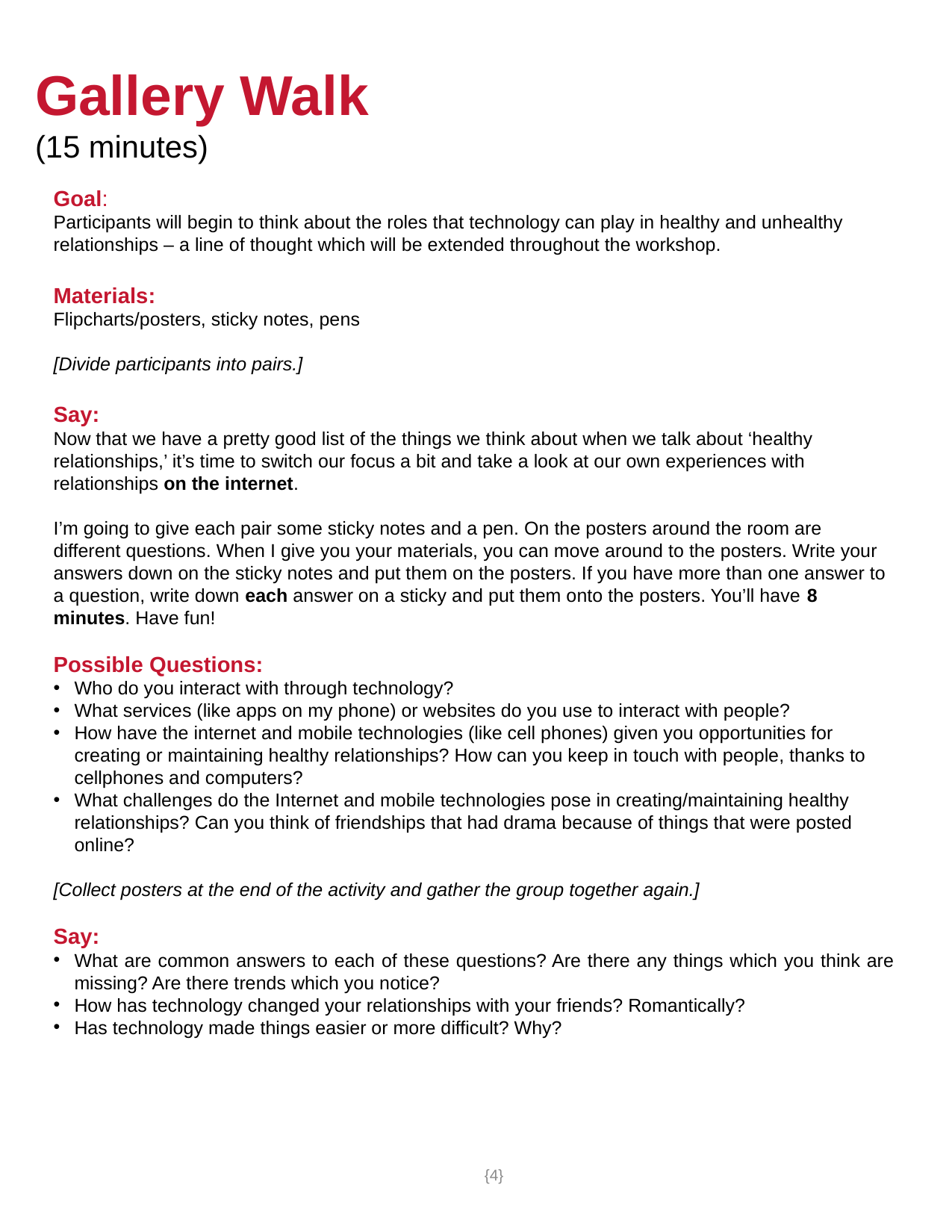

Gallery Walk
(15 minutes)
Goal:
Participants will begin to think about the roles that technology can play in healthy and unhealthy relationships – a line of thought which will be extended throughout the workshop.

Materials:
Flipcharts/posters, sticky notes, pens

[Divide participants into pairs.]

Say:
Now that we have a pretty good list of the things we think about when we talk about ‘healthy relationships,’ it’s time to switch our focus a bit and take a look at our own experiences with relationships on the internet.

I’m going to give each pair some sticky notes and a pen. On the posters around the room are different questions. When I give you your materials, you can move around to the posters. Write your answers down on the sticky notes and put them on the posters. If you have more than one answer to a question, write down each answer on a sticky and put them onto the posters. You’ll have 8 minutes. Have fun!

Possible Questions:
Who do you interact with through technology?
What services (like apps on my phone) or websites do you use to interact with people?
How have the internet and mobile technologies (like cell phones) given you opportunities for creating or maintaining healthy relationships? How can you keep in touch with people, thanks to cellphones and computers?
What challenges do the Internet and mobile technologies pose in creating/maintaining healthy relationships? Can you think of friendships that had drama because of things that were posted online?

[Collect posters at the end of the activity and gather the group together again.]

Say:
What are common answers to each of these questions? Are there any things which you think are missing? Are there trends which you notice?
How has technology changed your relationships with your friends? Romantically?
Has technology made things easier or more difficult? Why?

{4}